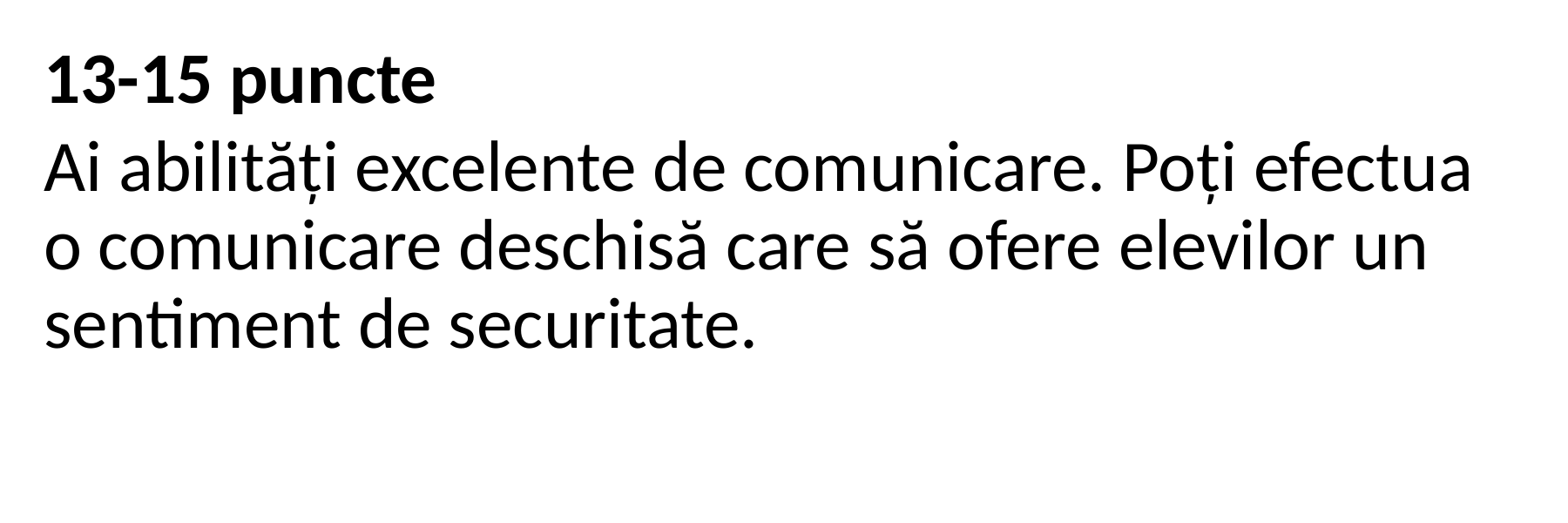

13-15 puncte
Ai abilități excelente de comunicare. Poți efectua o comunicare deschisă care să ofere elevilor un sentiment de securitate.